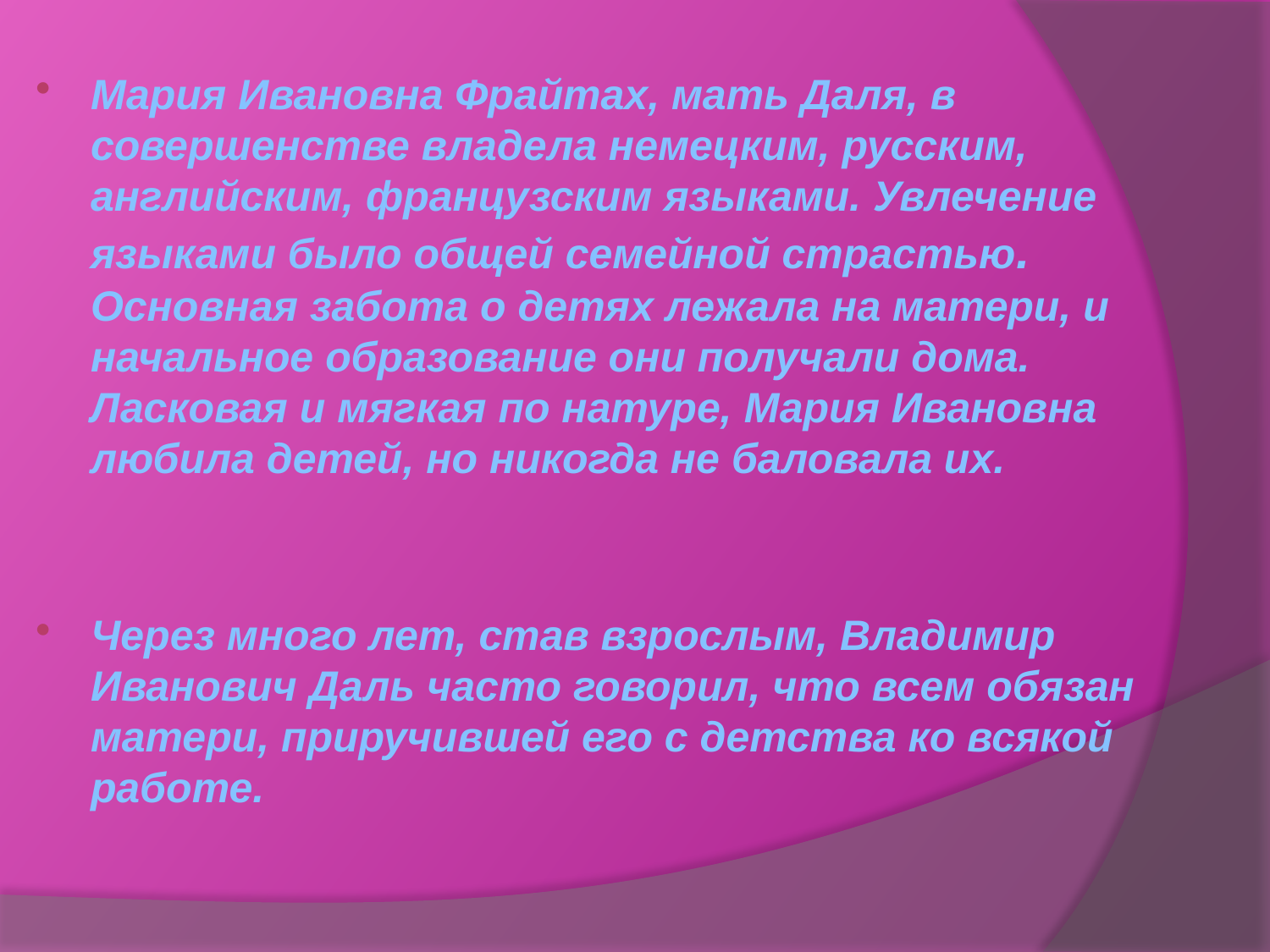

Мария Ивановна Фрайтах, мать Даля, в совершенстве владела немецким, русским, английским, французским языками. Увлечение языками было общей семейной страстью. Основная забота о детях лежала на матери, и начальное образование они получали дома. Ласковая и мягкая по натуре, Мария Ивановна любила детей, но никогда не баловала их.

Через много лет, став взрослым, Владимир Иванович Даль часто говорил, что всем обязан матери, приручившей его с детства ко всякой работе.